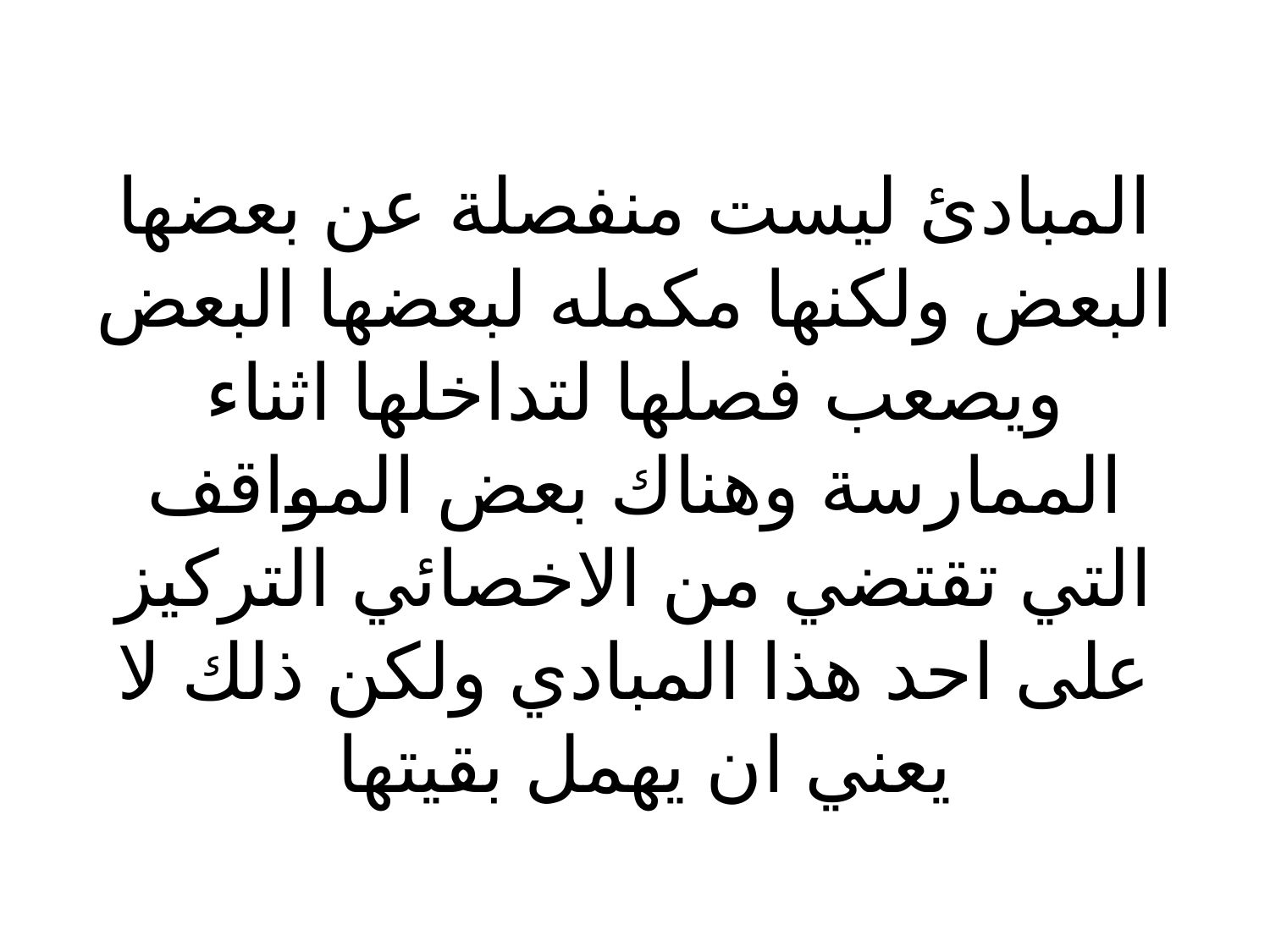

# المبادئ ليست منفصلة عن بعضها البعض ولكنها مكمله لبعضها البعض ويصعب فصلها لتداخلها اثناء الممارسة وهناك بعض المواقف التي تقتضي من الاخصائي التركيز على احد هذا المبادي ولكن ذلك لا يعني ان يهمل بقيتها